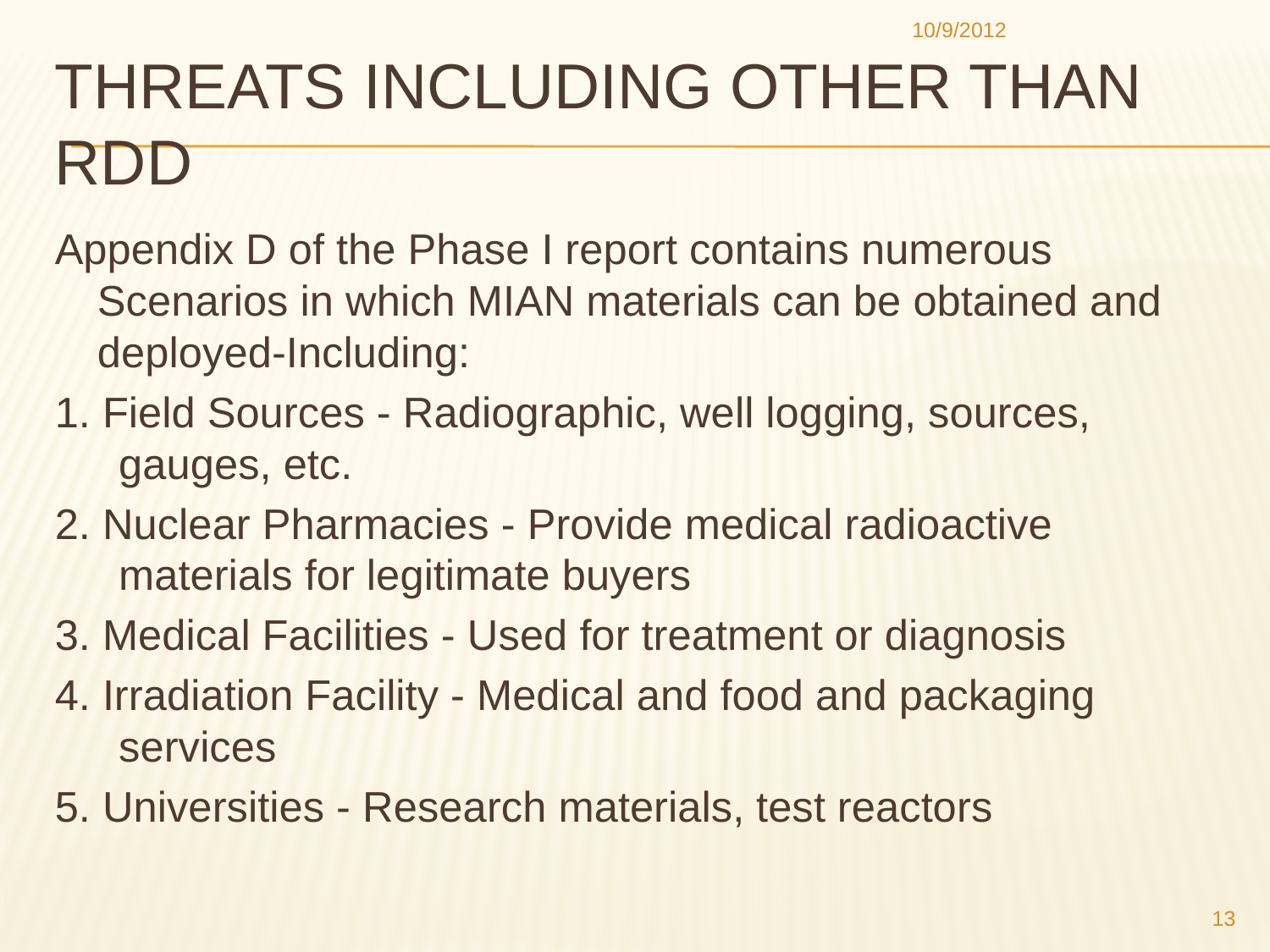

10/9/2012
# Threats Including other than  RDD
Appendix D of the Phase I report contains numerous Scenarios in which MIAN materials can be obtained and deployed-Including:
1. Field Sources - Radiographic, well logging, sources, gauges, etc.
2. Nuclear Pharmacies - Provide medical radioactive materials for legitimate buyers
3. Medical Facilities - Used for treatment or diagnosis
4. Irradiation Facility - Medical and food and packaging services
5. Universities - Research materials, test reactors

13